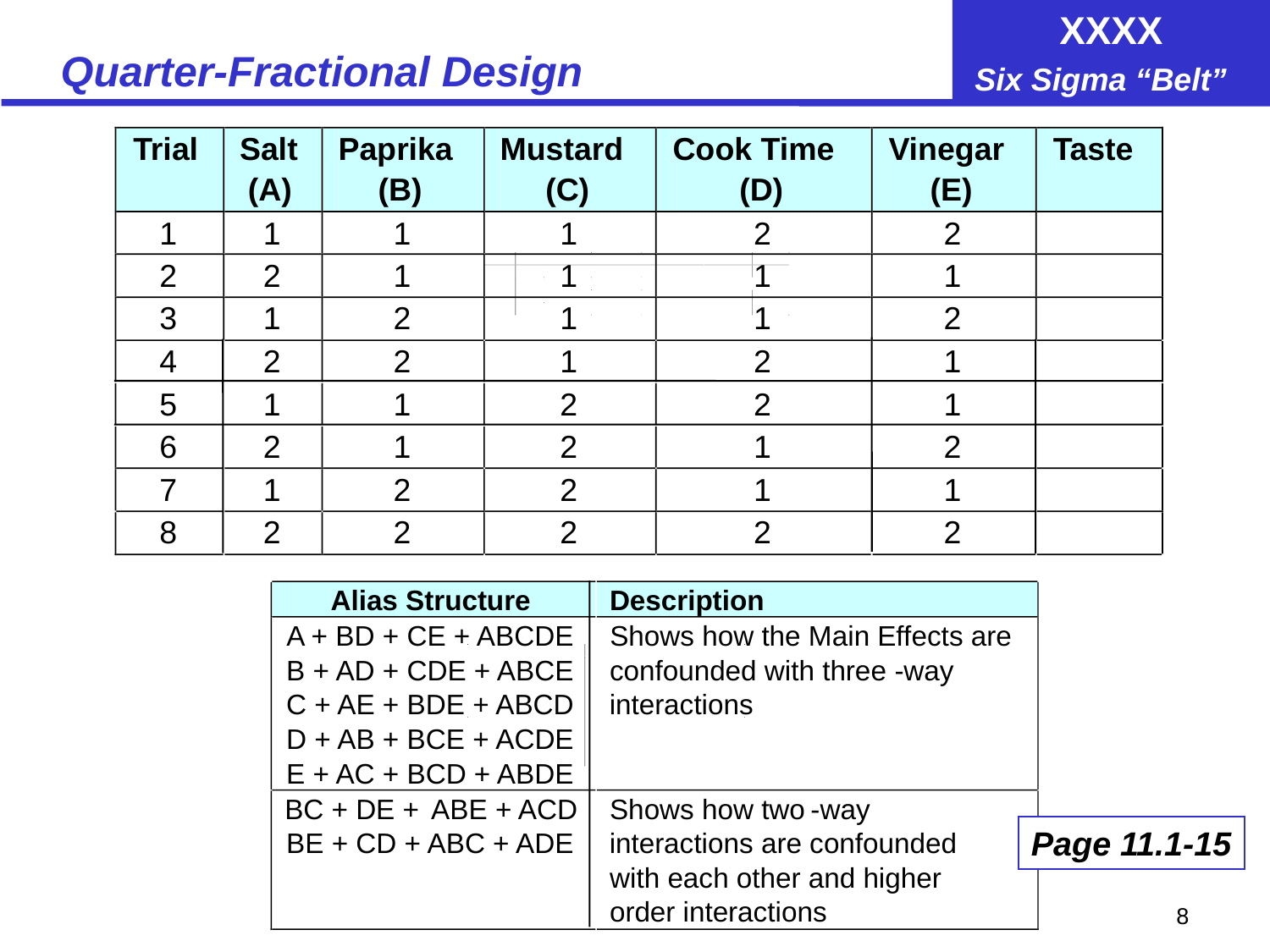

# Quarter-Fractional Design

Trial

Salt

Paprika

Mustard

Cook Time

Vinegar

Taste

(A)

(B)

(C)

(D)

(E)

1

1

1

1

2

2

2

2

1

1

1

1

3

1

2

1

1

2

4

2

2

1

2

1

5

1

1

2

2

1

6

2

1

2

1

2

7

1

2

2

1

1

8

2

2

2

2

2

Alias Structure

Description

A + BD + CE + ABCDE

Shows how the Main Effects are
B + AD + CDE + ABCE

confounded with three
-
way
C + AE + BDE + ABCD

interactions

D + AB + BCE + ACDE

E + AC + BCD + ABDE

BC + DE +
 ABE + ACD

Shows how two
-
way
BE + CD + ABC + ADE

interactions are confounded
with each other and higher
order interactions

Page 11.1-15